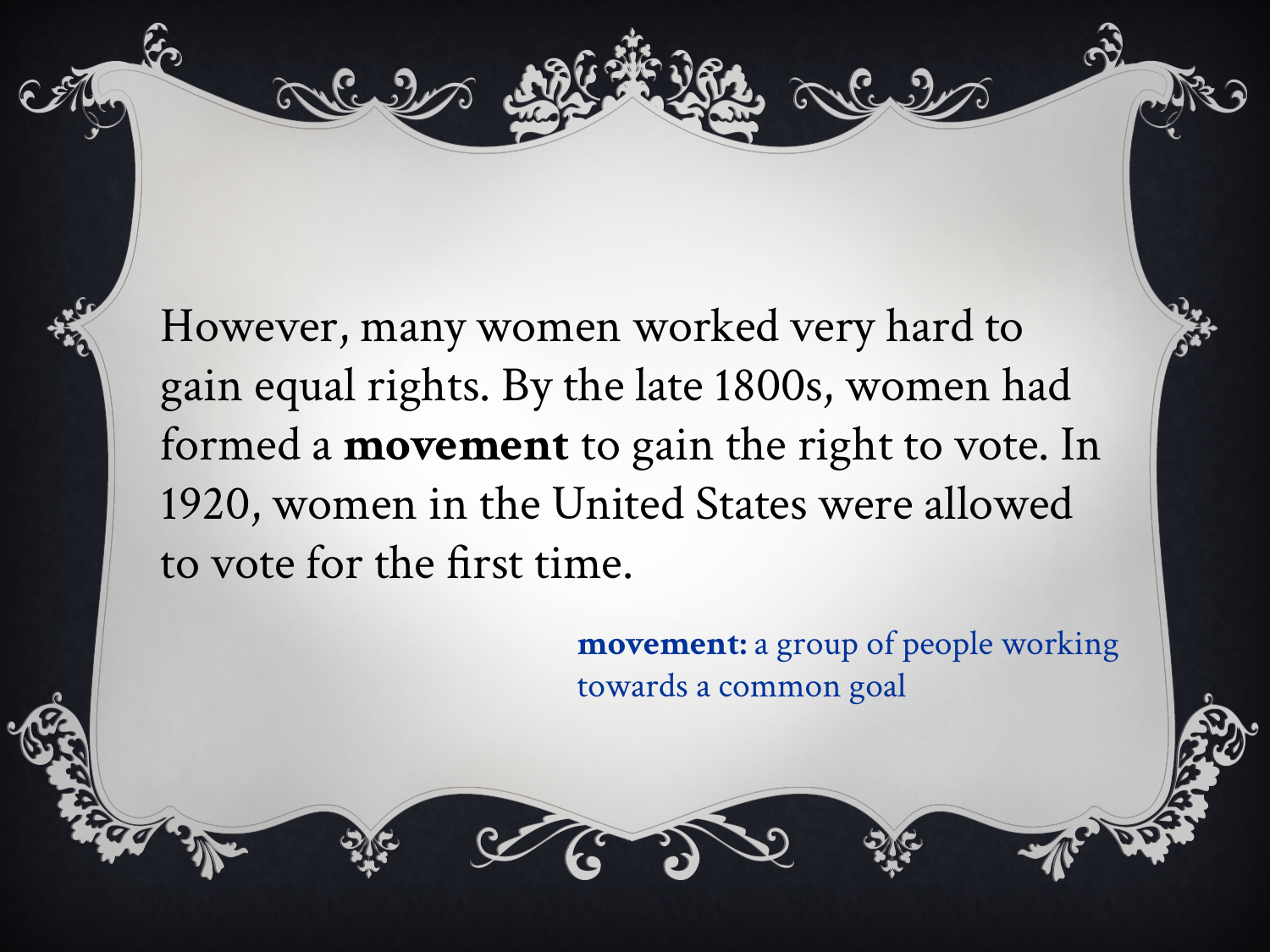

However, many women worked very hard to gain equal rights. By the late 1800s, women had formed a movement to gain the right to vote. In 1920, women in the United States were allowed to vote for the first time.
movement: a group of people working
towards a common goal